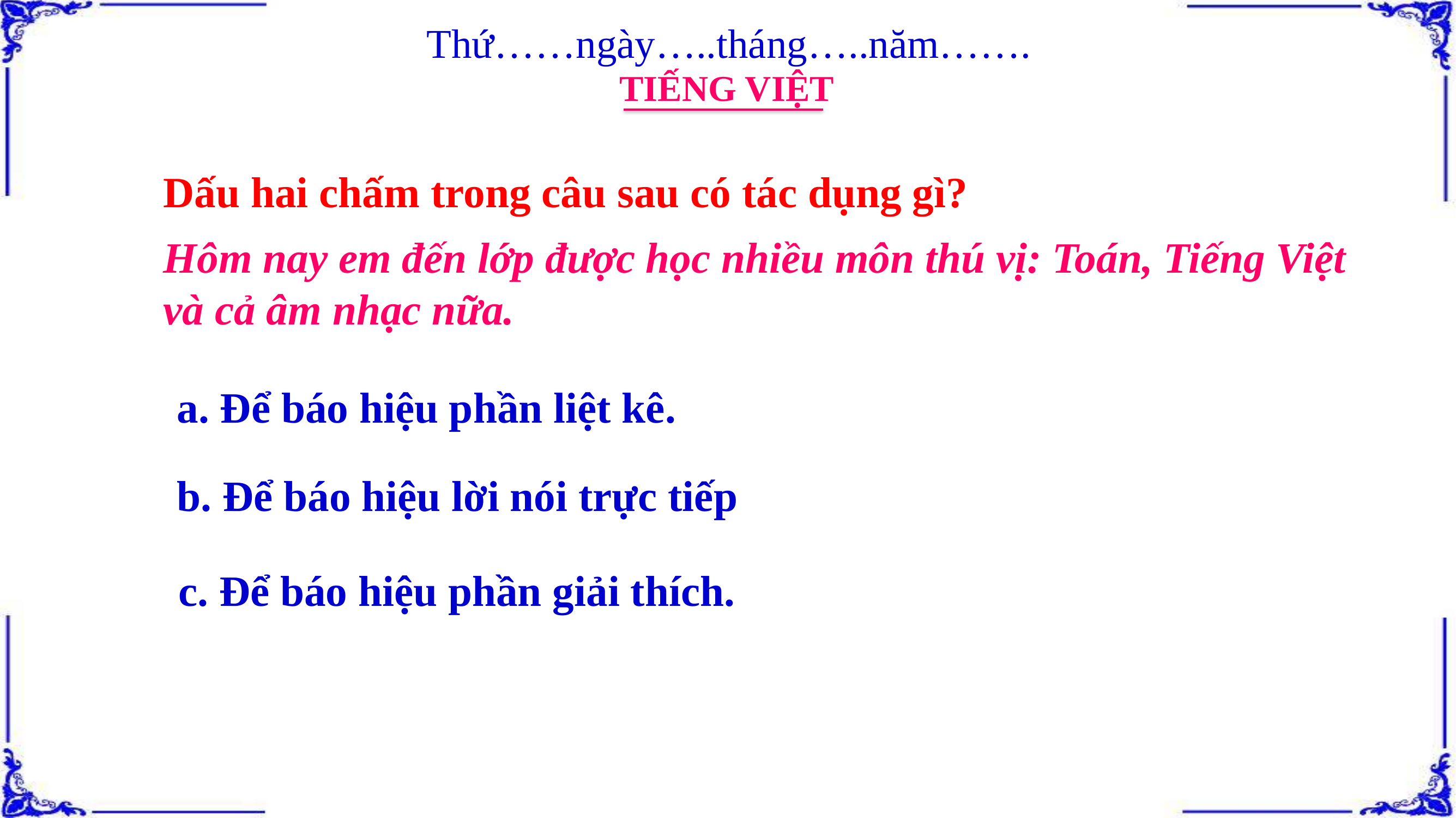

Thứ……ngày…..tháng…..năm…….
TIẾNG VIỆT
Dấu hai chấm trong câu sau có tác dụng gì?
Hôm nay em đến lớp được học nhiều môn thú vị: Toán, Tiếng Việt và cả âm nhạc nữa.
a. Để báo hiệu phần liệt kê.
b. Để báo hiệu lời nói trực tiếp
c. Để báo hiệu phần giải thích.